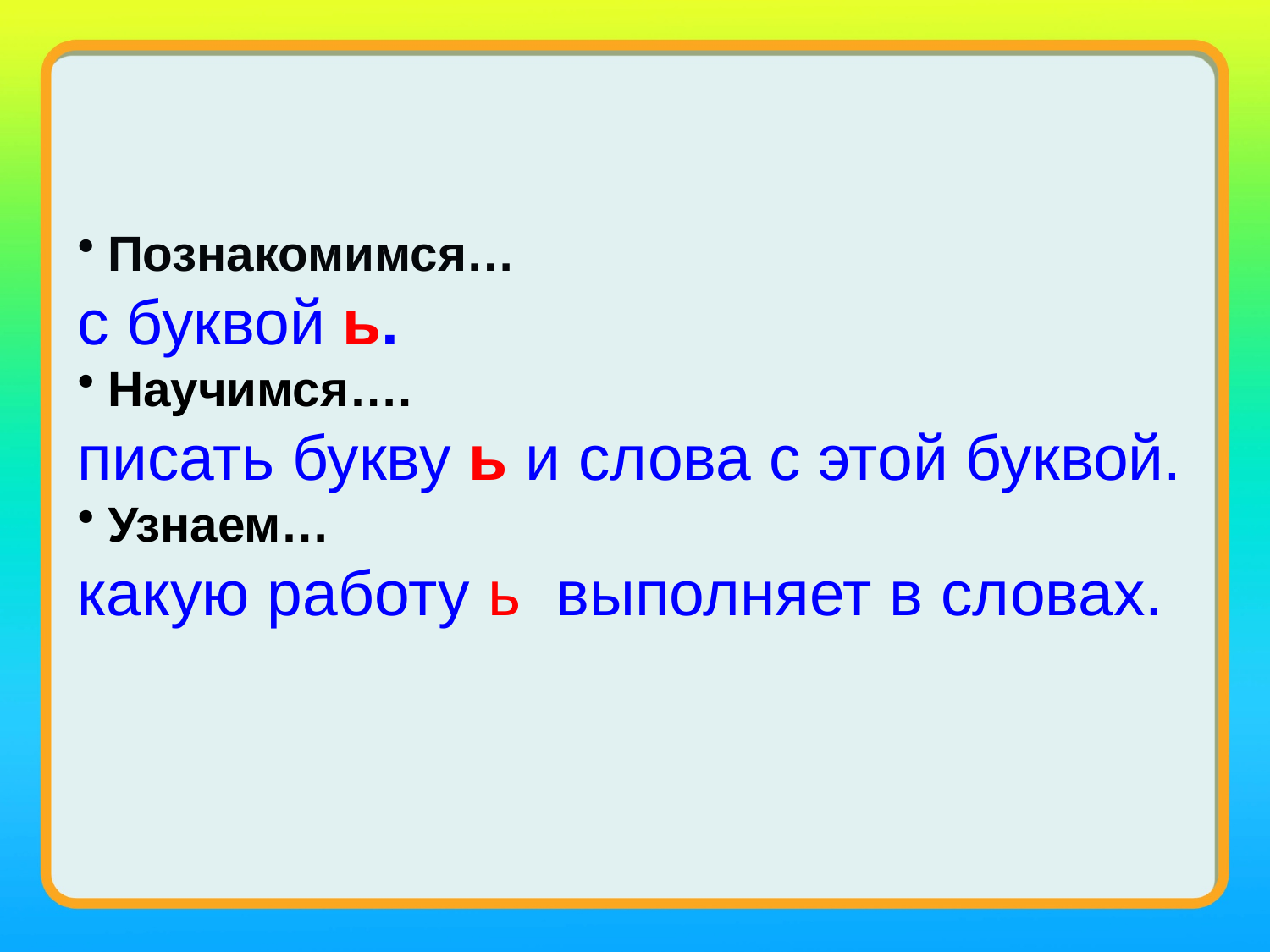

#
Познакомимся…
с буквой ь.
Научимся….
писать букву ь и слова с этой буквой.
Узнаем…
какую работу ь  выполняет в словах.